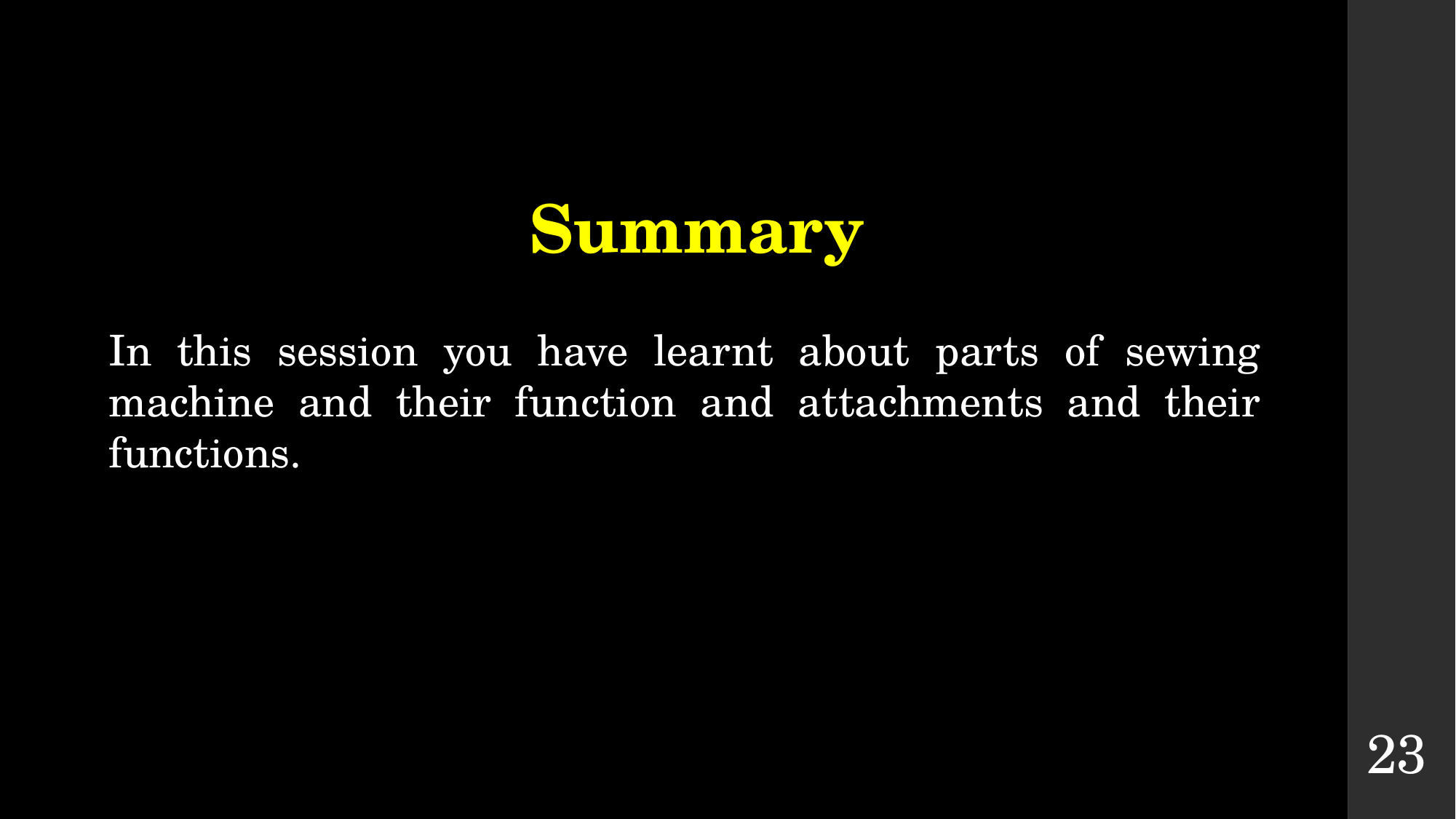

# Summary
In this session you have learnt about parts of sewing machine and their function and attachments and their functions.
23